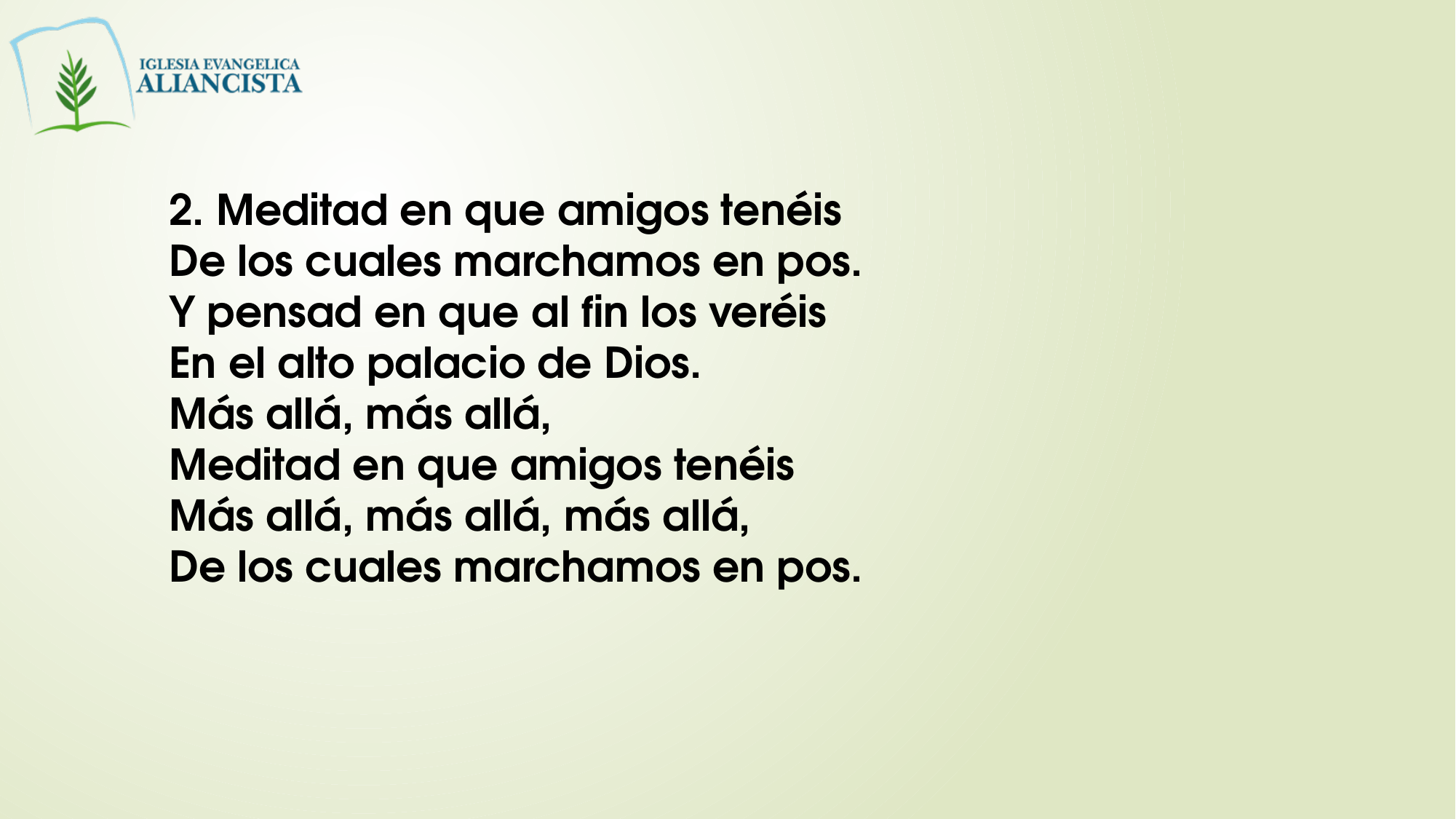

2. Meditad en que amigos tenéis
De los cuales marchamos en pos.
Y pensad en que al fin los veréis
En el alto palacio de Dios.
Más allá, más allá,
Meditad en que amigos tenéis
Más allá, más allá, más allá,
De los cuales marchamos en pos.